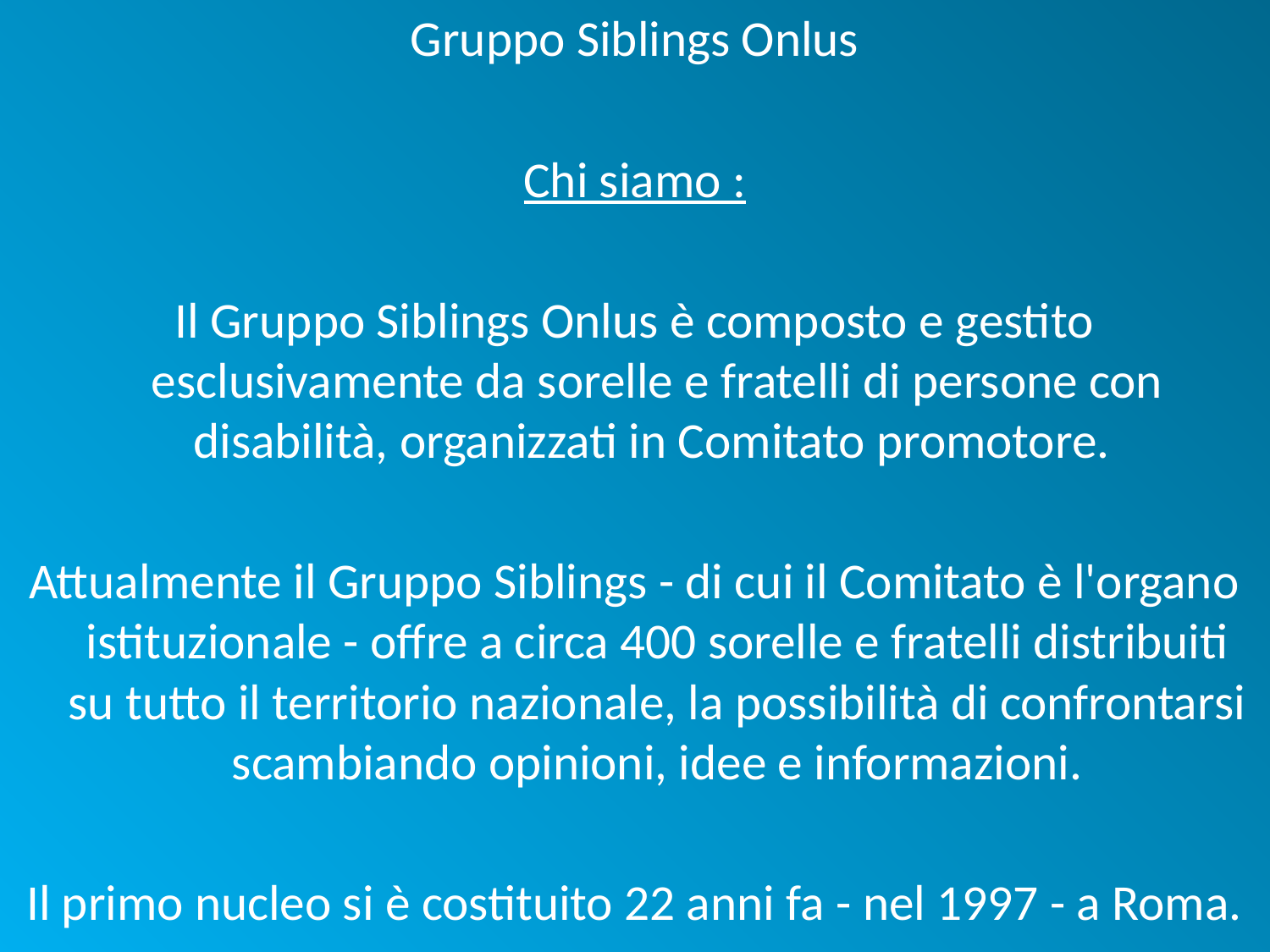

Gruppo Siblings Onlus

Chi siamo :

Il Gruppo Siblings Onlus è composto e gestito esclusivamente da sorelle e fratelli di persone con disabilità, organizzati in Comitato promotore.

Attualmente il Gruppo Siblings - di cui il Comitato è l'organo istituzionale - offre a circa 400 sorelle e fratelli distribuiti su tutto il territorio nazionale, la possibilità di confrontarsi scambiando opinioni, idee e informazioni.

Il primo nucleo si è costituito 22 anni fa - nel 1997 - a Roma.